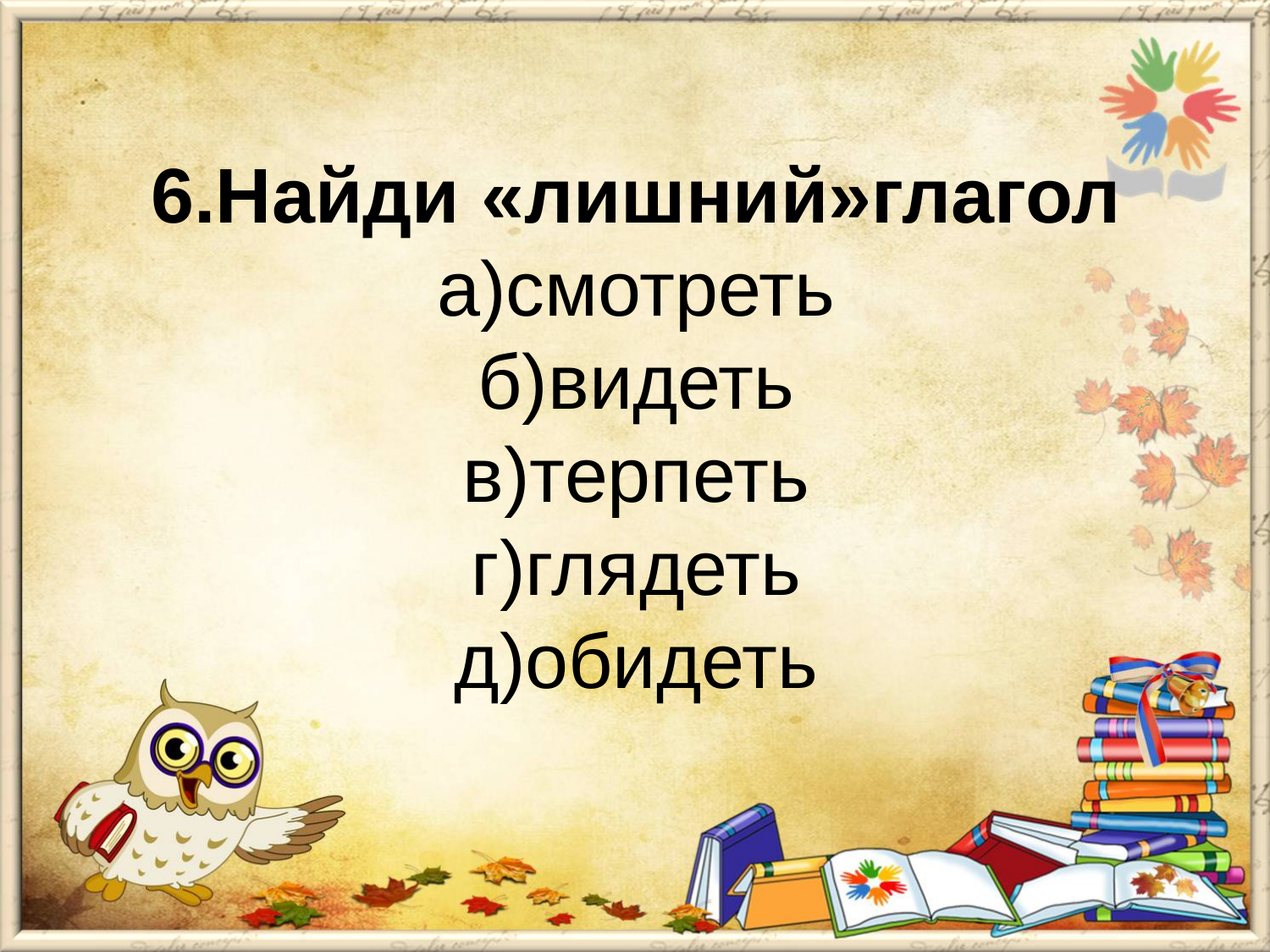

# 6.Найди «лишний»глагол а)смотреть б)видеть в)терпеть г)глядеть д)обидеть